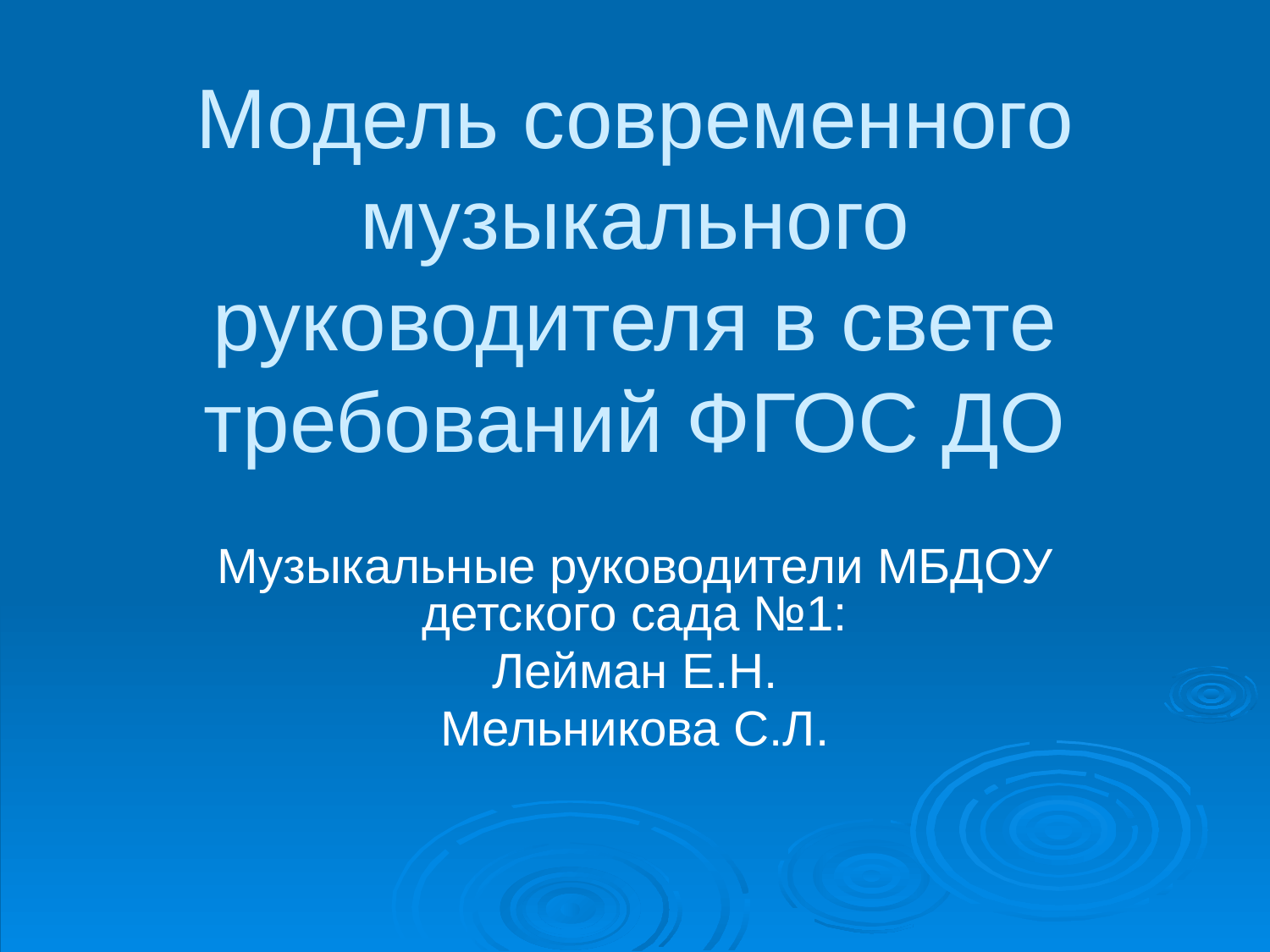

# Модель современного музыкального руководителя в свете требований ФГОС ДО
Музыкальные руководители МБДОУ детского сада №1:
Лейман Е.Н.
Мельникова С.Л.